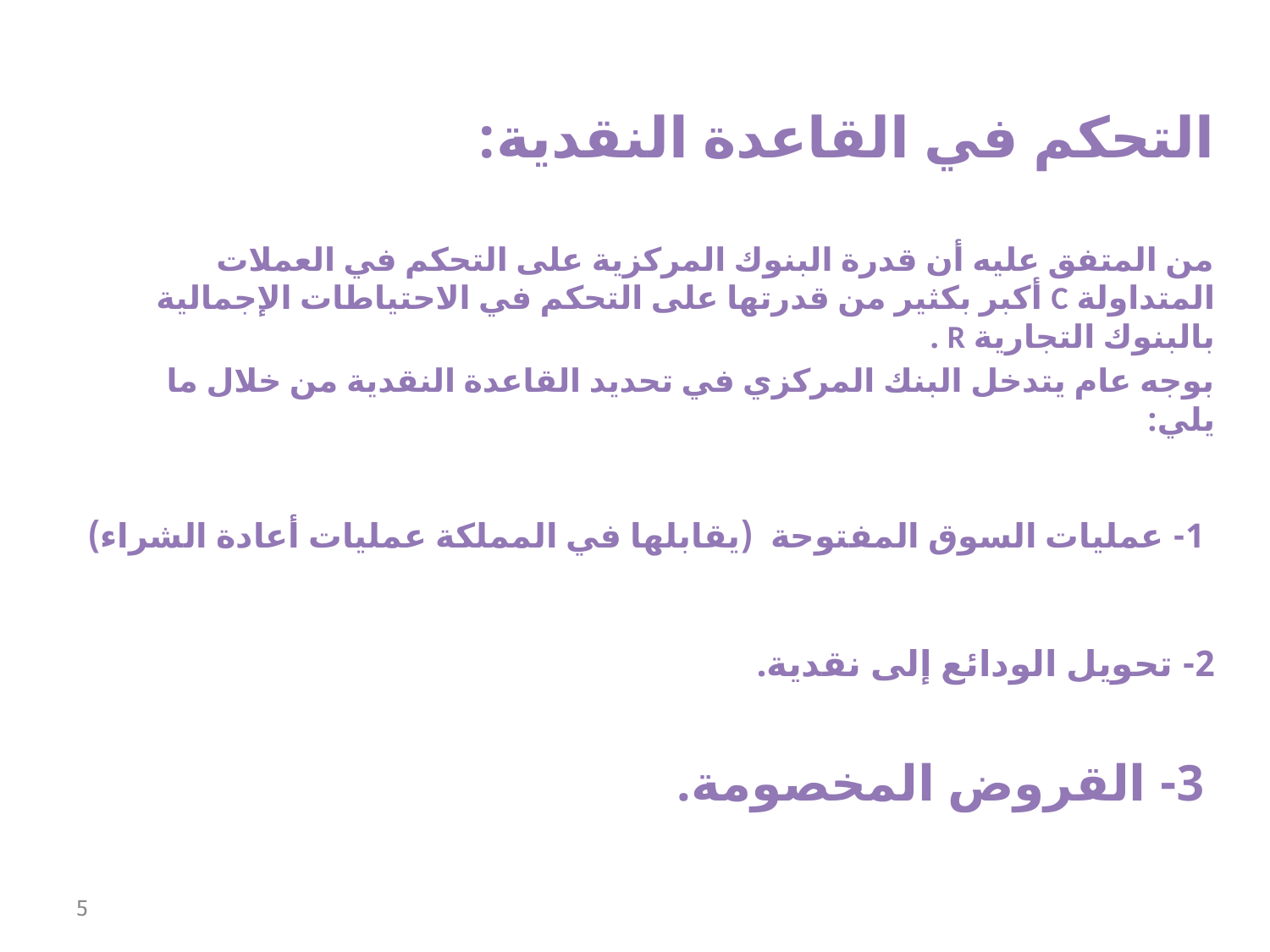

التحكم في القاعدة النقدية:
من المتفق عليه أن قدرة البنوك المركزية على التحكم في العملات المتداولة C أكبر بكثير من قدرتها على التحكم في الاحتياطات الإجمالية بالبنوك التجارية R .
بوجه عام يتدخل البنك المركزي في تحديد القاعدة النقدية من خلال ما يلي:
1- عمليات السوق المفتوحة  (يقابلها في المملكة عمليات أعادة الشراء)
2- تحويل الودائع إلى نقدية.

3- القروض المخصومة.
5